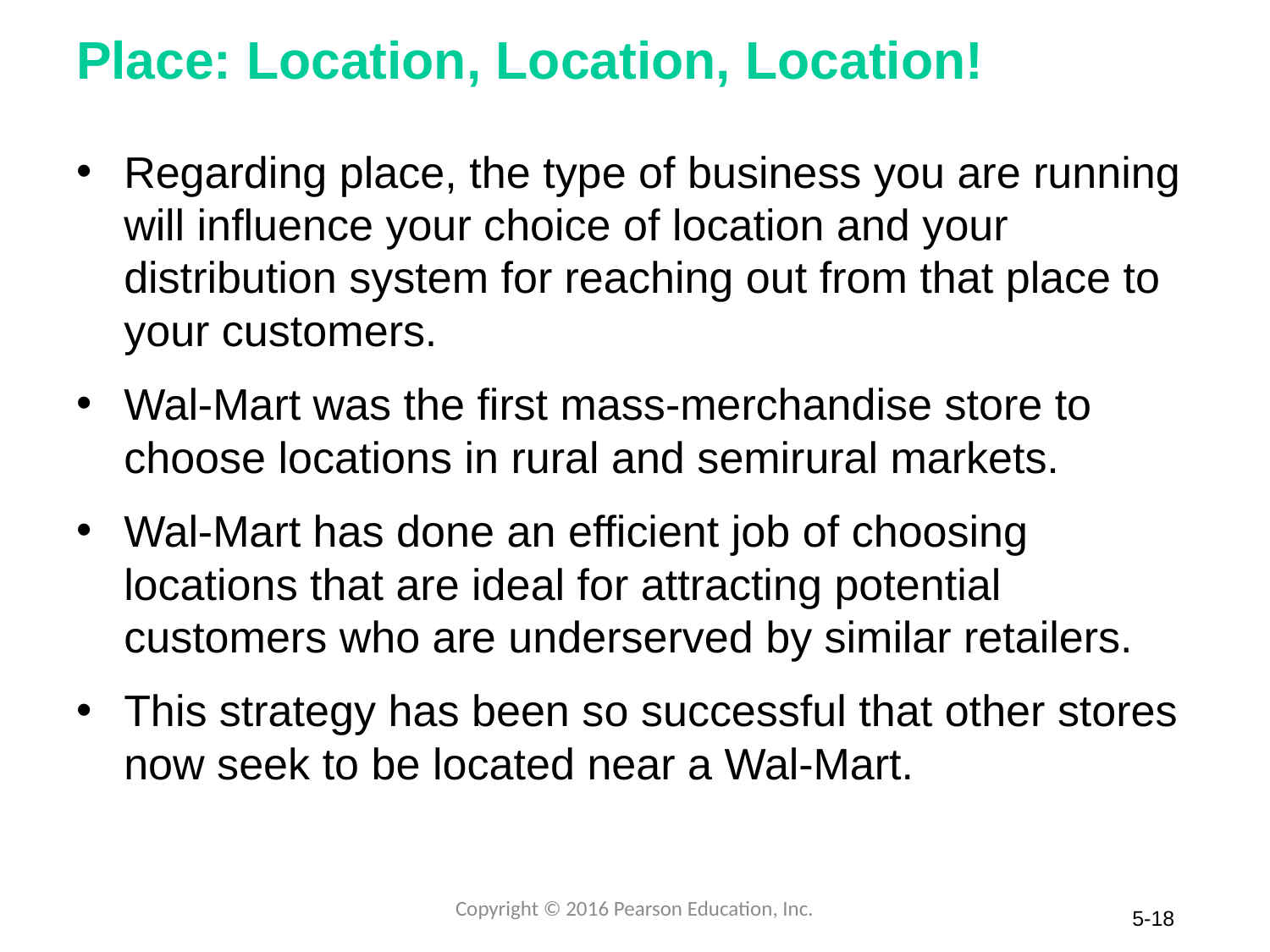

# Place: Location, Location, Location!
Regarding place, the type of business you are running will influence your choice of location and your distribution system for reaching out from that place to your customers.

Wal-Mart was the first mass-merchandise store to choose locations in rural and semirural markets.

Wal-Mart has done an efficient job of choosing locations that are ideal for attracting potential customers who are underserved by similar retailers.

This strategy has been so successful that other stores now seek to be located near a Wal-Mart.
Copyright © 2016 Pearson Education, Inc.